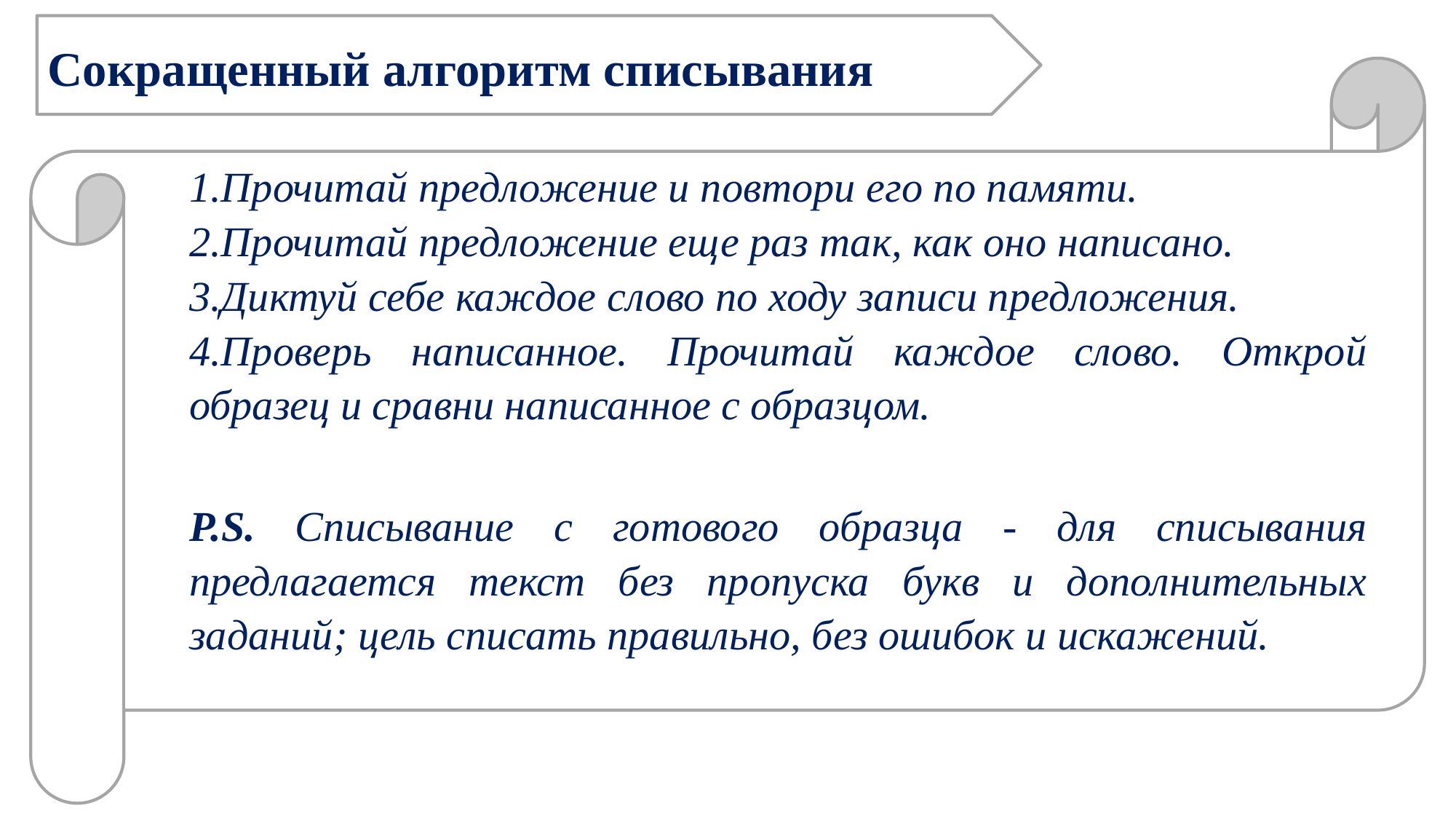

Сокращенный алгоритм списывания
1.Прочитай предложение и повтори его по памяти.
2.Прочитай предложение еще раз так, как оно написано.
3.Диктуй себе каждое слово по ходу записи предложения.
4.Проверь написанное. Прочитай каждое слово. Открой образец и сравни написанное с образцом.

Р.S. Списывание с готового образца - для списывания предлагается текст без пропуска букв и дополнительных заданий; цель списать правильно, без ошибок и искажений.